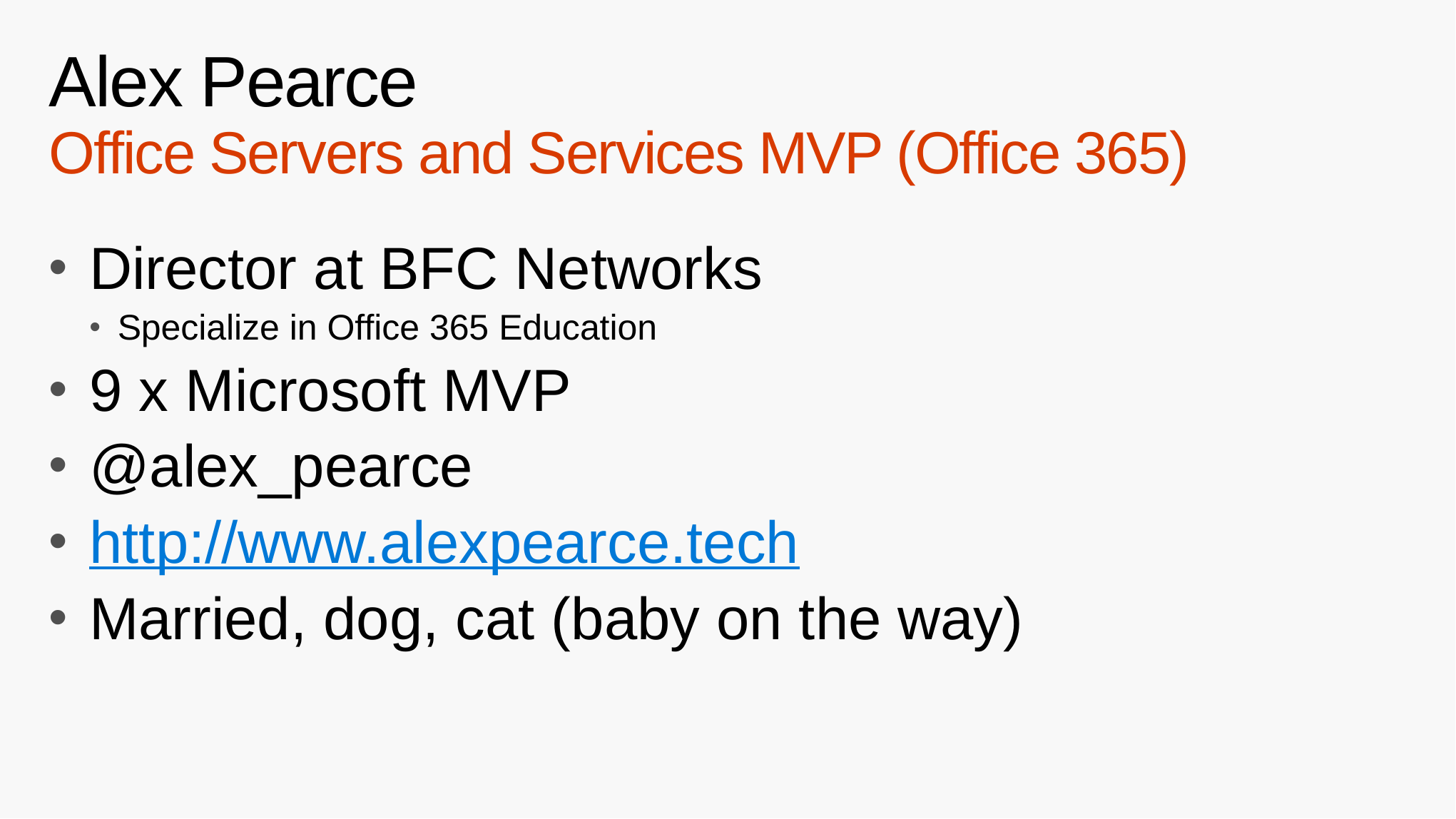

# Alex Pearce Office Servers and Services MVP (Office 365)
Director at BFC Networks
Specialize in Office 365 Education
9 x Microsoft MVP
@alex_pearce
http://www.alexpearce.tech
Married, dog, cat (baby on the way)